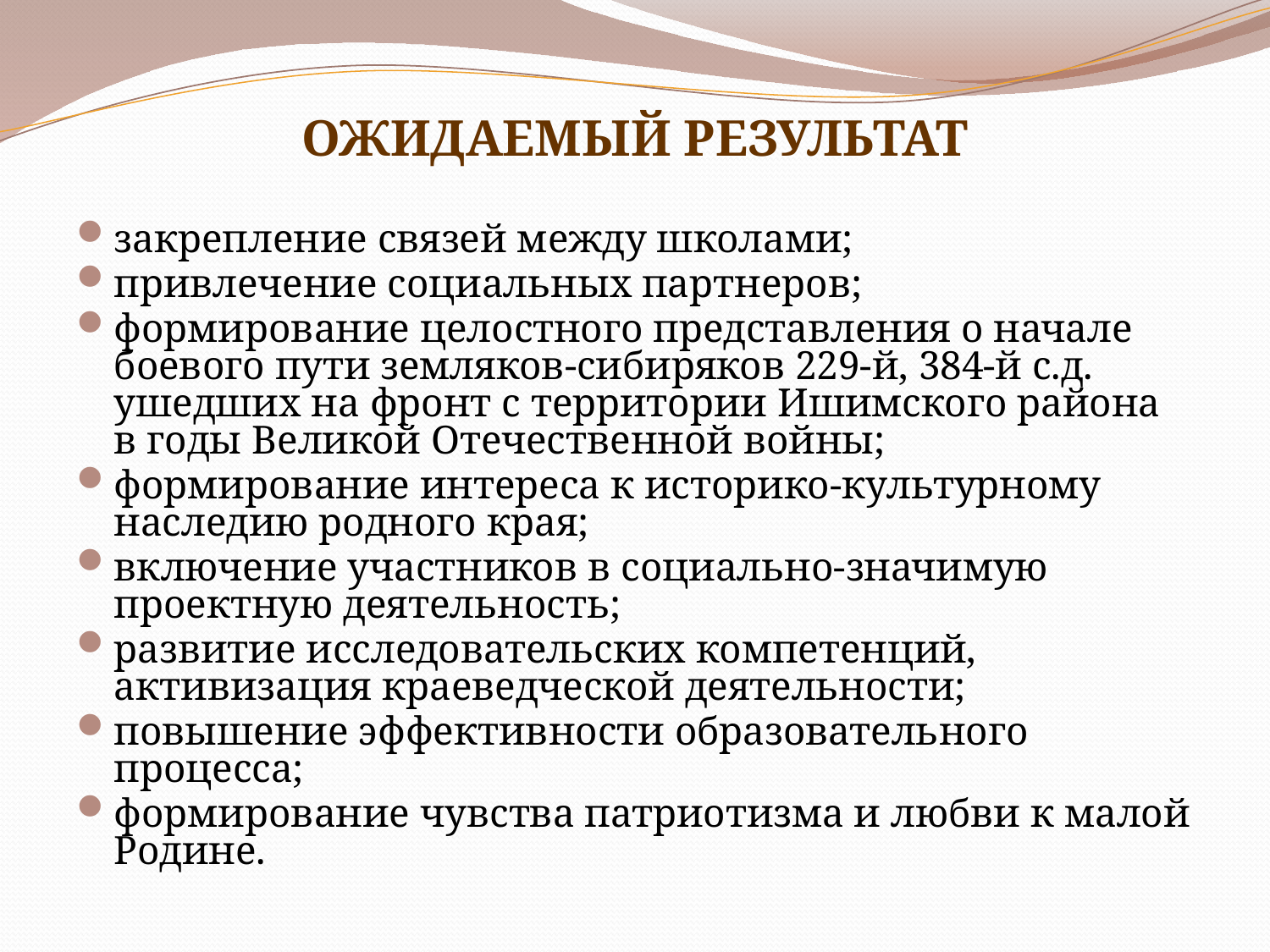

# ОЖИДАЕМЫЙ РЕЗУЛЬТАТ
закрепление связей между школами;
привлечение социальных партнеров;
формирование целостного представления о начале боевого пути земляков-сибиряков 229-й, 384-й с.д. ушедших на фронт с территории Ишимского района в годы Великой Отечественной войны;
формирование интереса к историко-культурному наследию родного края;
включение участников в социально-значимую проектную деятельность;
развитие исследовательских компетенций, активизация краеведческой деятельности;
повышение эффективности образовательного процесса;
формирование чувства патриотизма и любви к малой Родине.